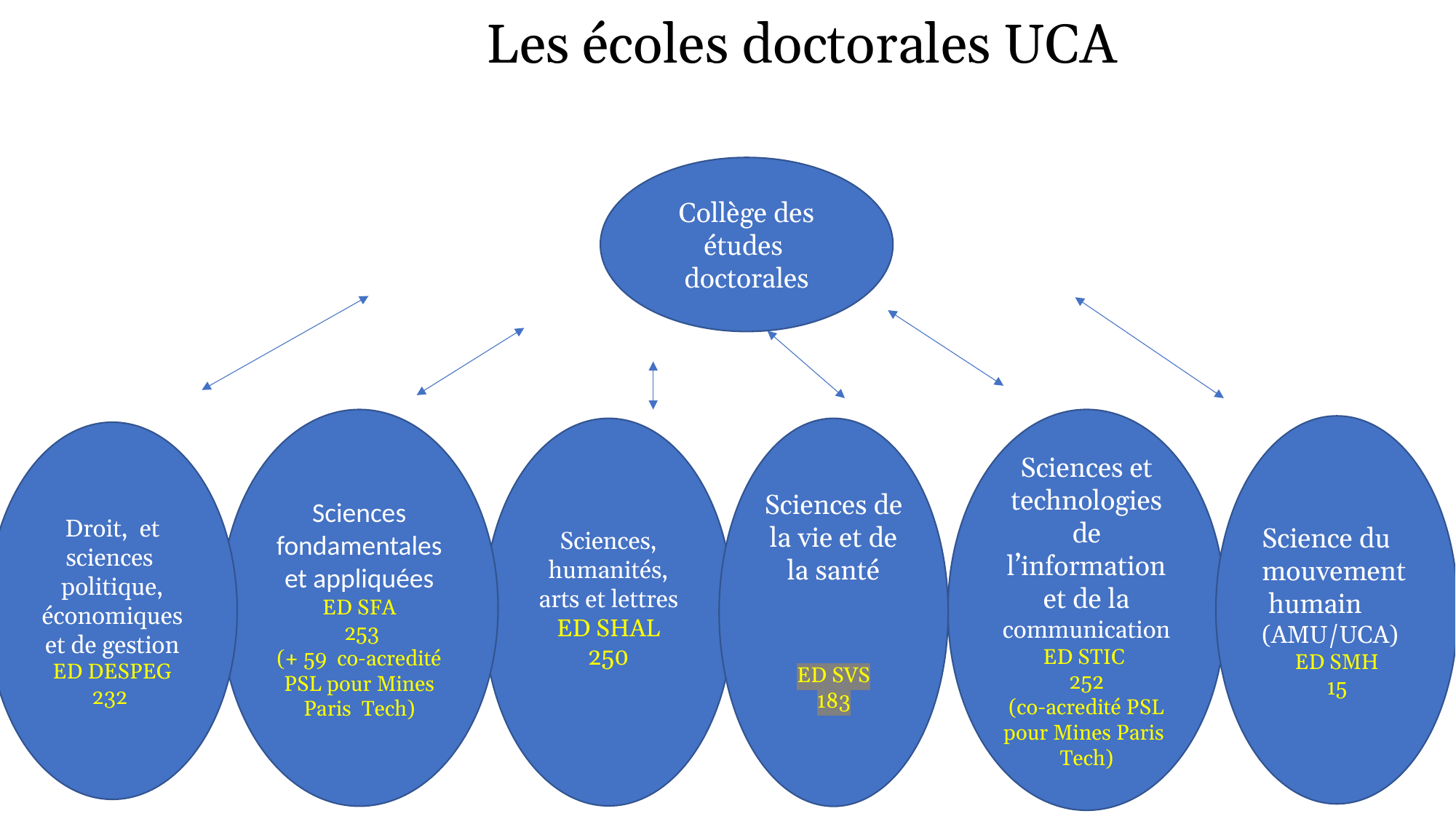

# Les écoles doctorales UCA
Collège des études  doctorales
Sciences fondamentales et appliquées
ED SFA
 253
(+ 59  co-acredité PSL pour Mines Paris  Tech)
Sciences et technologies de l’information et de la communication
ED STIC
252
(co-acredité PSL pour Mines Paris  Tech)
Science du mouvement  humain (AMU/UCA)
ED SMH
15
Sciences, humanités, arts et lettres
ED SHAL
250

Sciences de la vie et de la santé

ED SVS
183

Droit,  et sciences  politique, économiques et de gestion
ED DESPEG
232